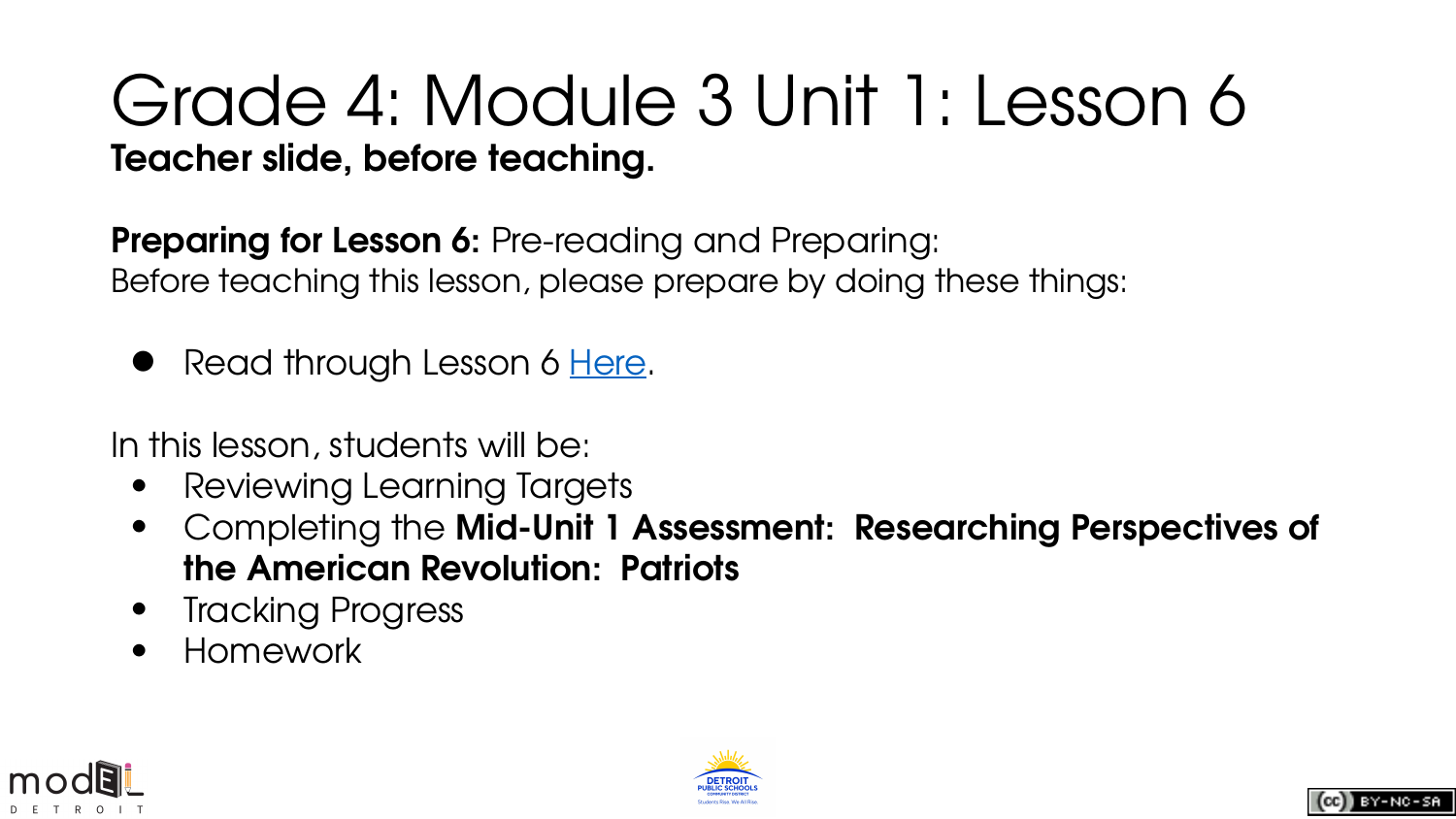

# Grade 4: Module 3 Unit 1: Lesson 6
Teacher slide, before teaching.
Preparing for Lesson 6: Pre-reading and Preparing:
Before teaching this lesson, please prepare by doing these things:
Read through Lesson 6 Here.

In this lesson, students will be:
Reviewing Learning Targets
Completing the Mid-Unit 1 Assessment:  Researching Perspectives of the American Revolution:  Patriots
Tracking Progress
Homework